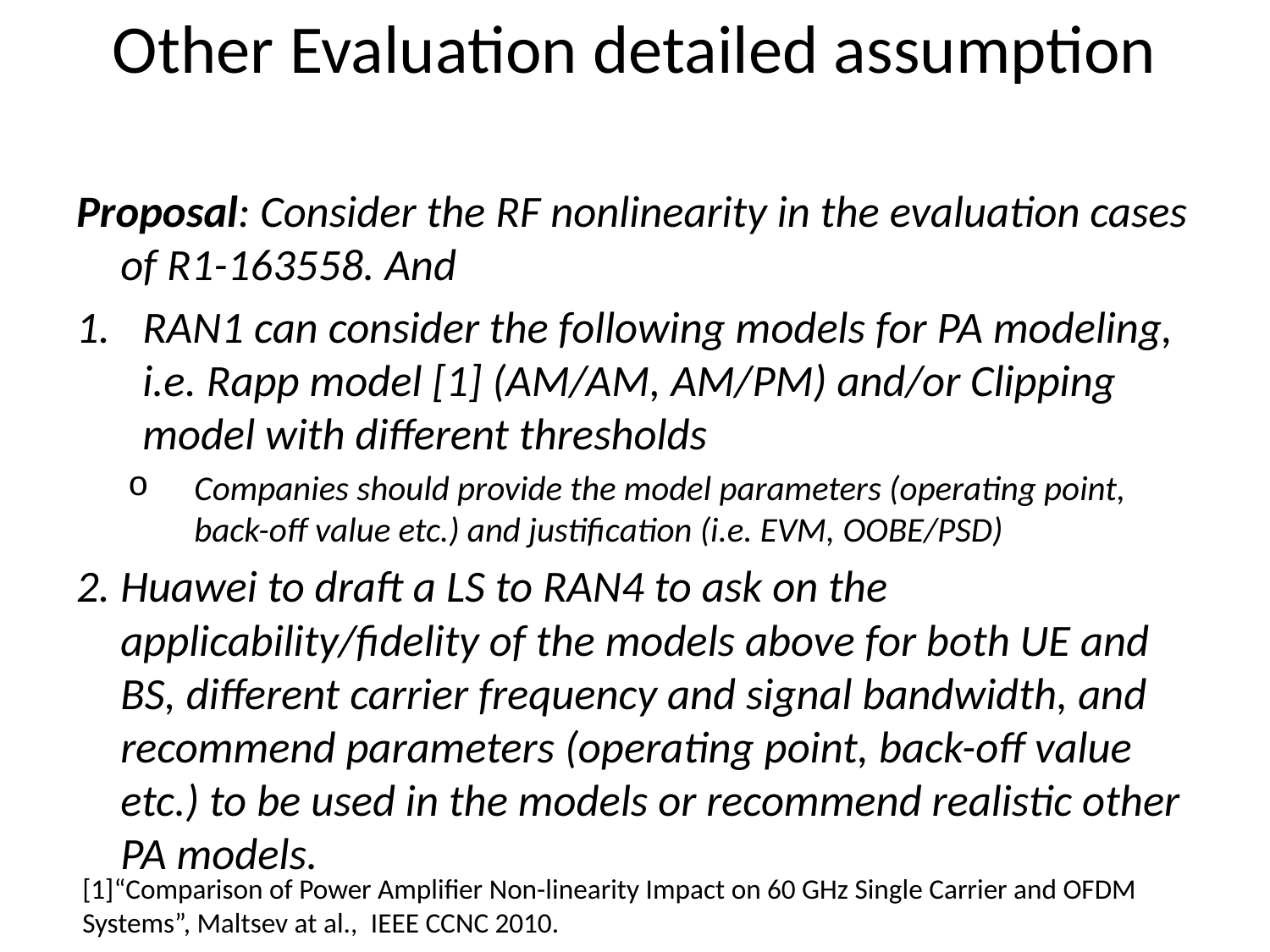

# Other Evaluation detailed assumption
Proposal: Consider the RF nonlinearity in the evaluation cases of R1-163558. And
RAN1 can consider the following models for PA modeling, i.e. Rapp model [1] (AM/AM, AM/PM) and/or Clipping model with different thresholds
Companies should provide the model parameters (operating point, back-off value etc.) and justification (i.e. EVM, OOBE/PSD)
2.	Huawei to draft a LS to RAN4 to ask on the applicability/fidelity of the models above for both UE and BS, different carrier frequency and signal bandwidth, and recommend parameters (operating point, back-off value etc.) to be used in the models or recommend realistic other PA models.

[1]“Comparison of Power Amplifier Non-linearity Impact on 60 GHz Single Carrier and OFDM Systems”, Maltsev at al.,  IEEE CCNC 2010.